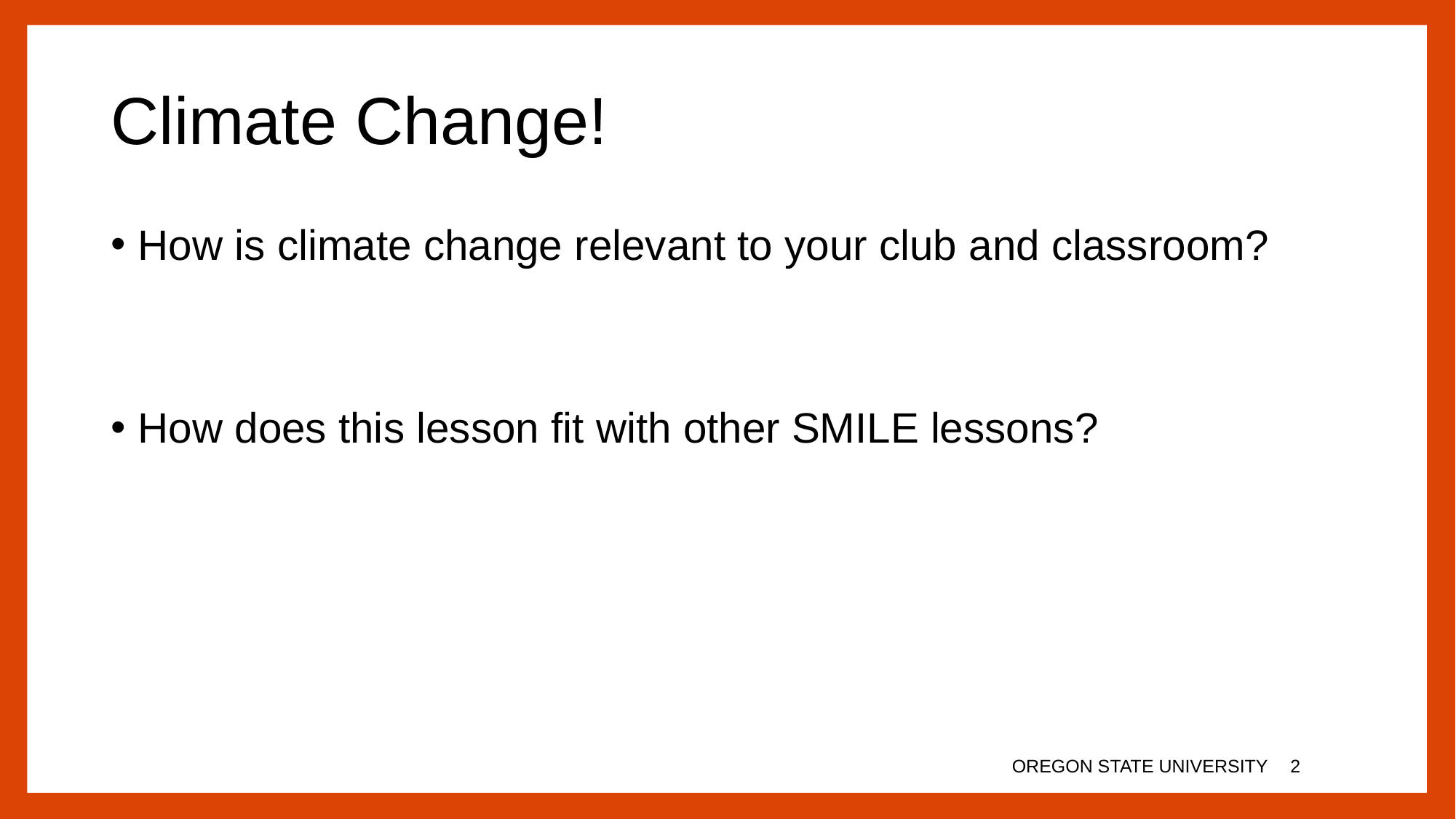

# Climate Change!
How is climate change relevant to your club and classroom?

How does this lesson fit with other SMILE lessons?
OREGON STATE UNIVERSITY
2